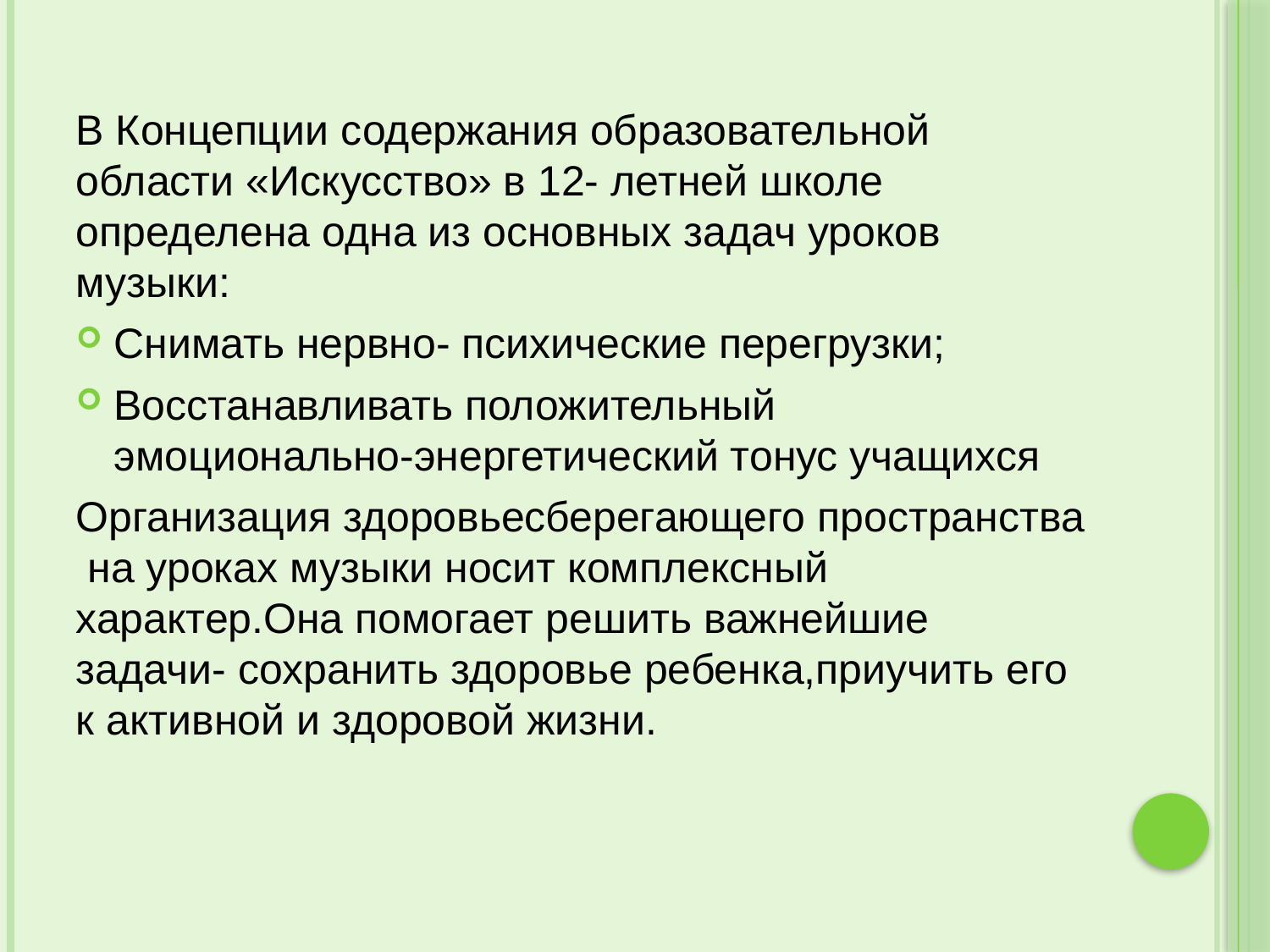

В Концепции содержания образовательной области «Искусство» в 12- летней школе определена одна из основных задач уроков музыки:
Снимать нервно- психические перегрузки;
Восстанавливать положительный эмоционально-энергетический тонус учащихся
Организация здоровьесберегающего пространства  на уроках музыки носит комплексный характер.Она помогает решить важнейшие задачи- сохранить здоровье ребенка,приучить его к активной и здоровой жизни.